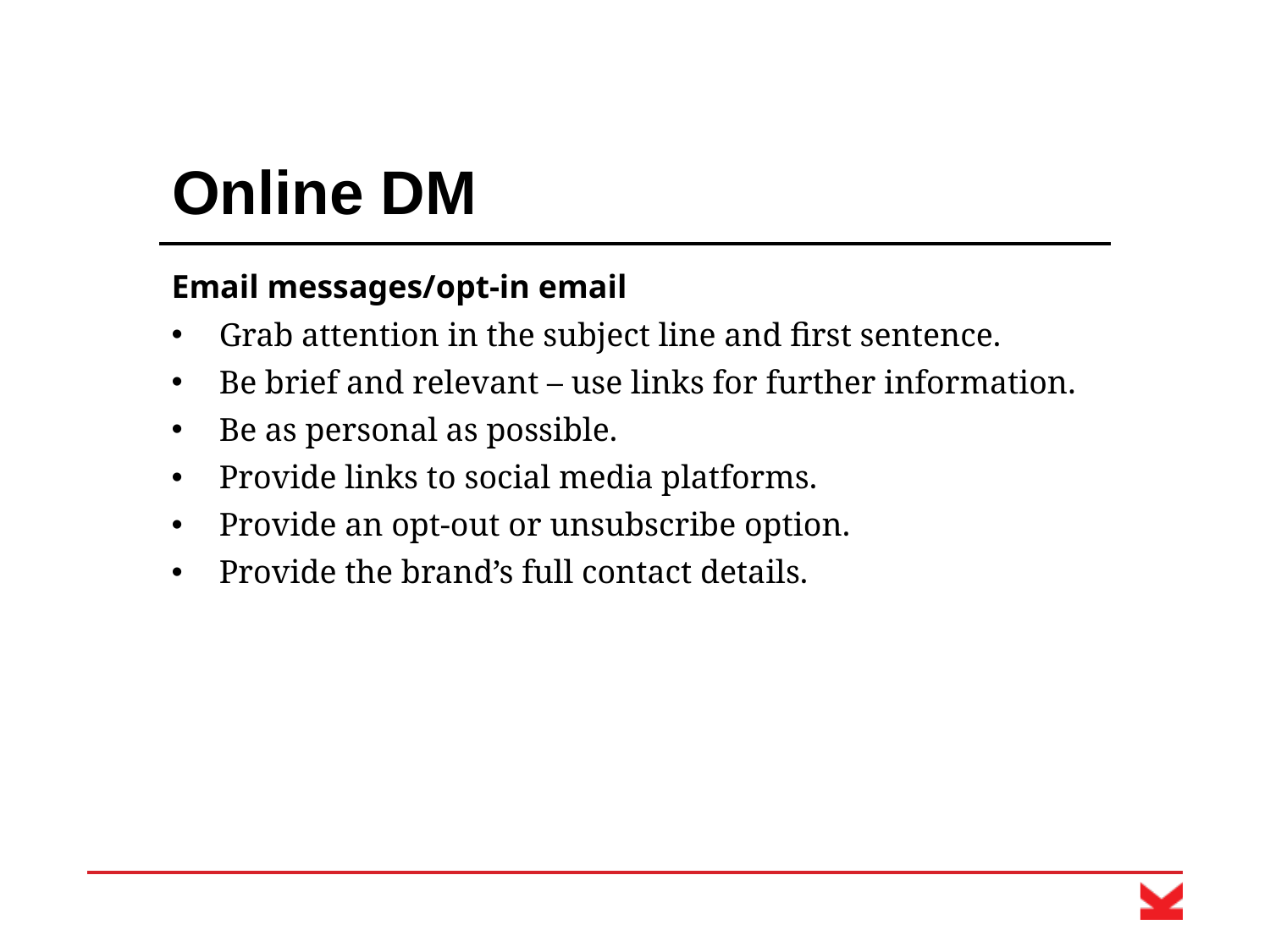

# Online DM
Email messages/opt-in email
Grab attention in the subject line and first sentence.
Be brief and relevant – use links for further information.
Be as personal as possible.
Provide links to social media platforms.
Provide an opt-out or unsubscribe option.
Provide the brand’s full contact details.